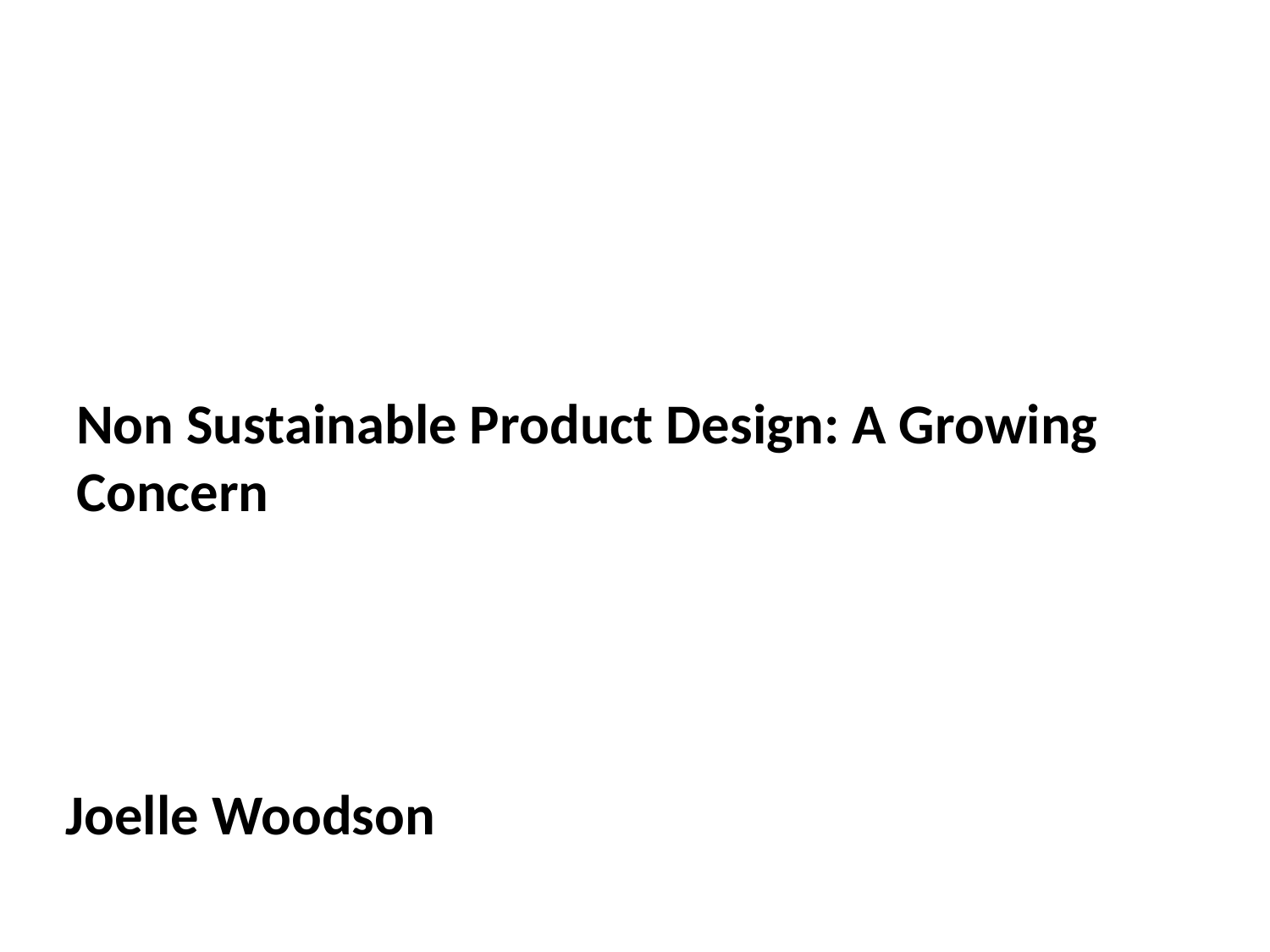

Non Sustainable Product Design: A Growing Concern
Joelle Woodson